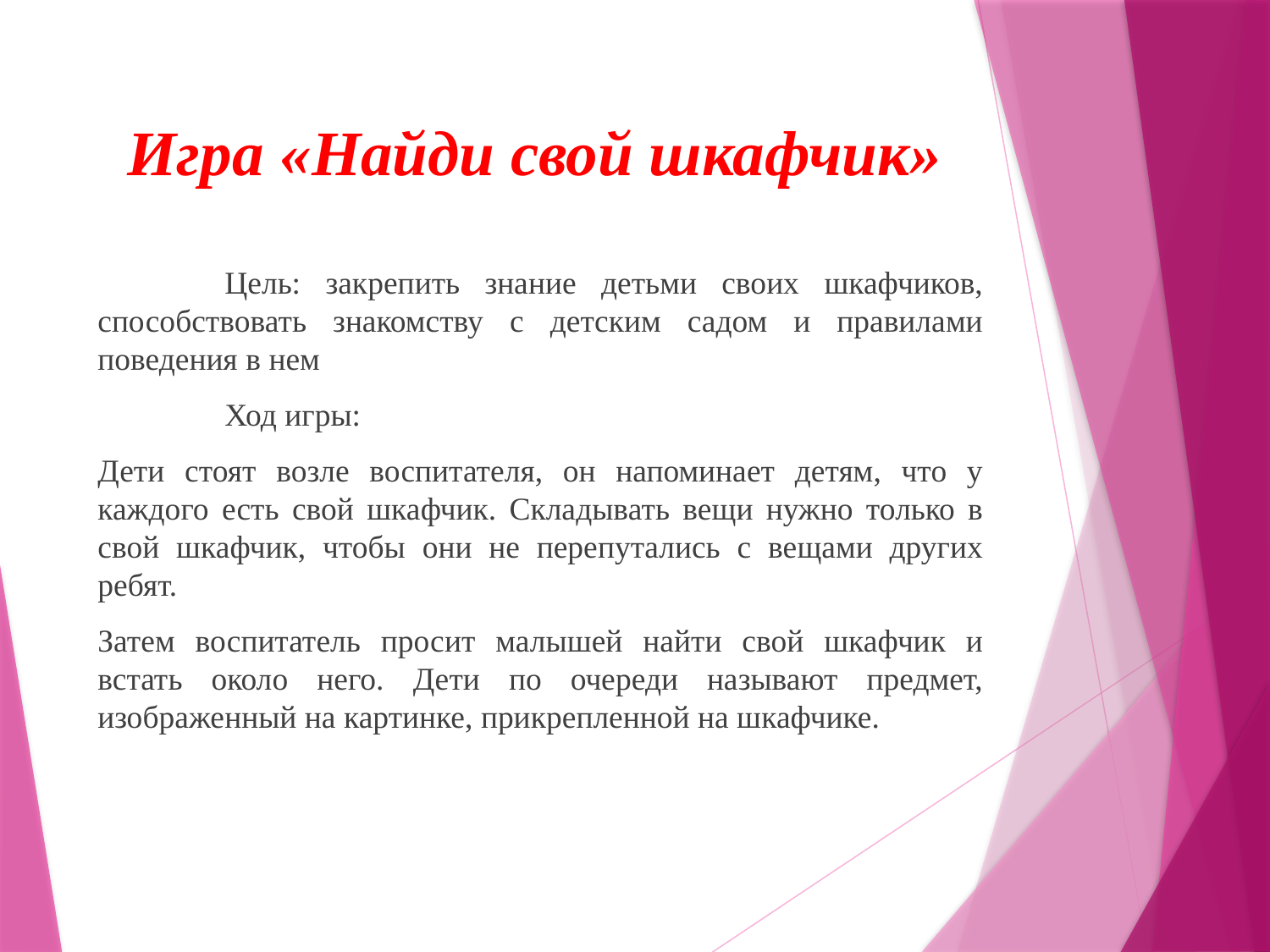

# Игра «Найди свой шкафчик»
	Цель: закрепить знание детьми своих шкафчиков, способствовать знакомству с детским садом и правилами поведения в нем
	Ход игры:
Дети стоят возле воспитателя, он напоминает детям, что у каждого есть свой шкафчик. Складывать вещи нужно только в свой шкафчик, чтобы они не перепутались с вещами других ребят.
Затем воспитатель просит малышей найти свой шкафчик и встать около него. Дети по очереди называют предмет, изображенный на картинке, прикрепленной на шкафчике.